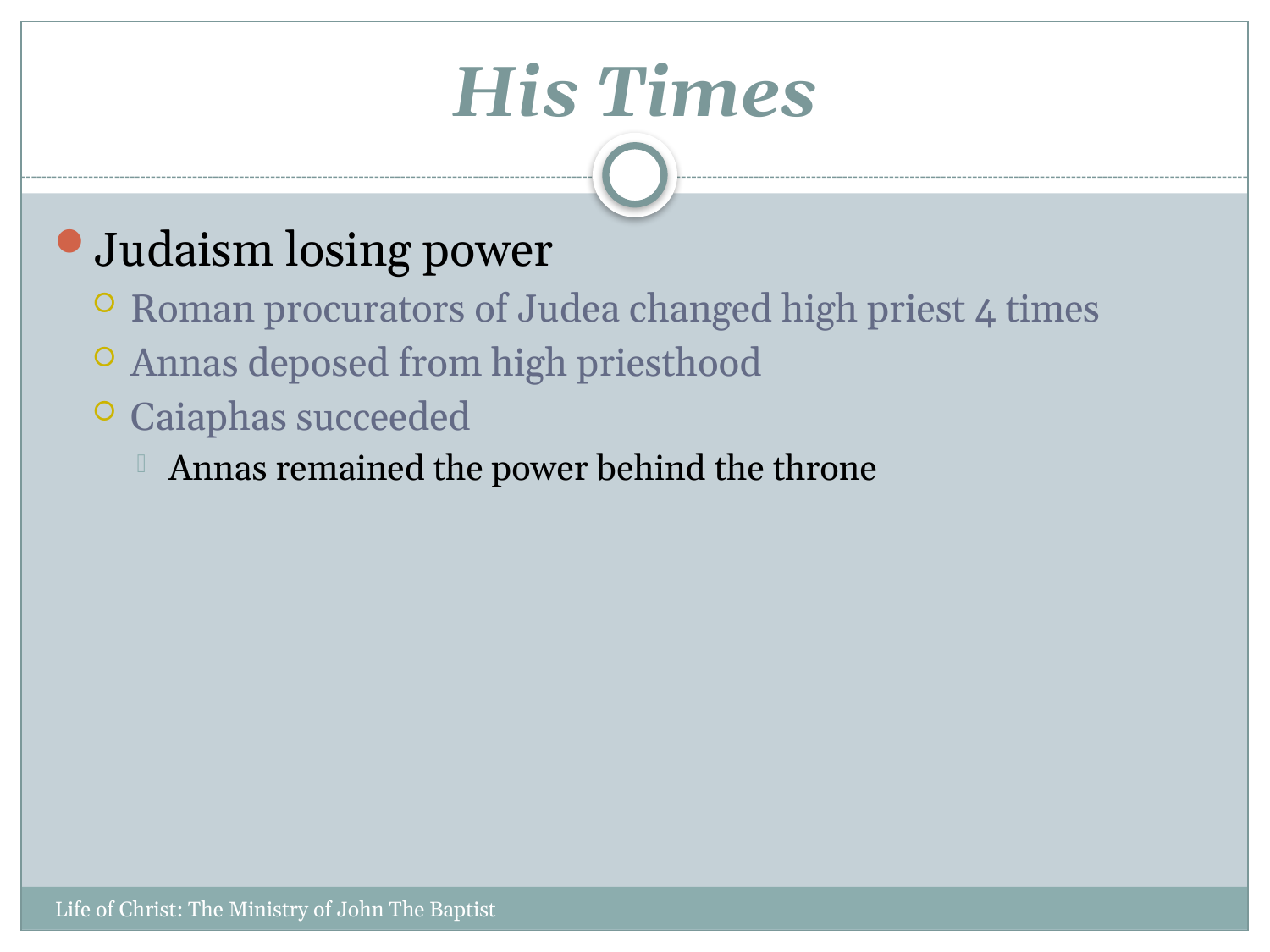

# His Times
Judaism losing power
Roman procurators of Judea changed high priest 4 times
Annas deposed from high priesthood
Caiaphas succeeded
Annas remained the power behind the throne

Life of Christ: The Ministry of John The Baptist